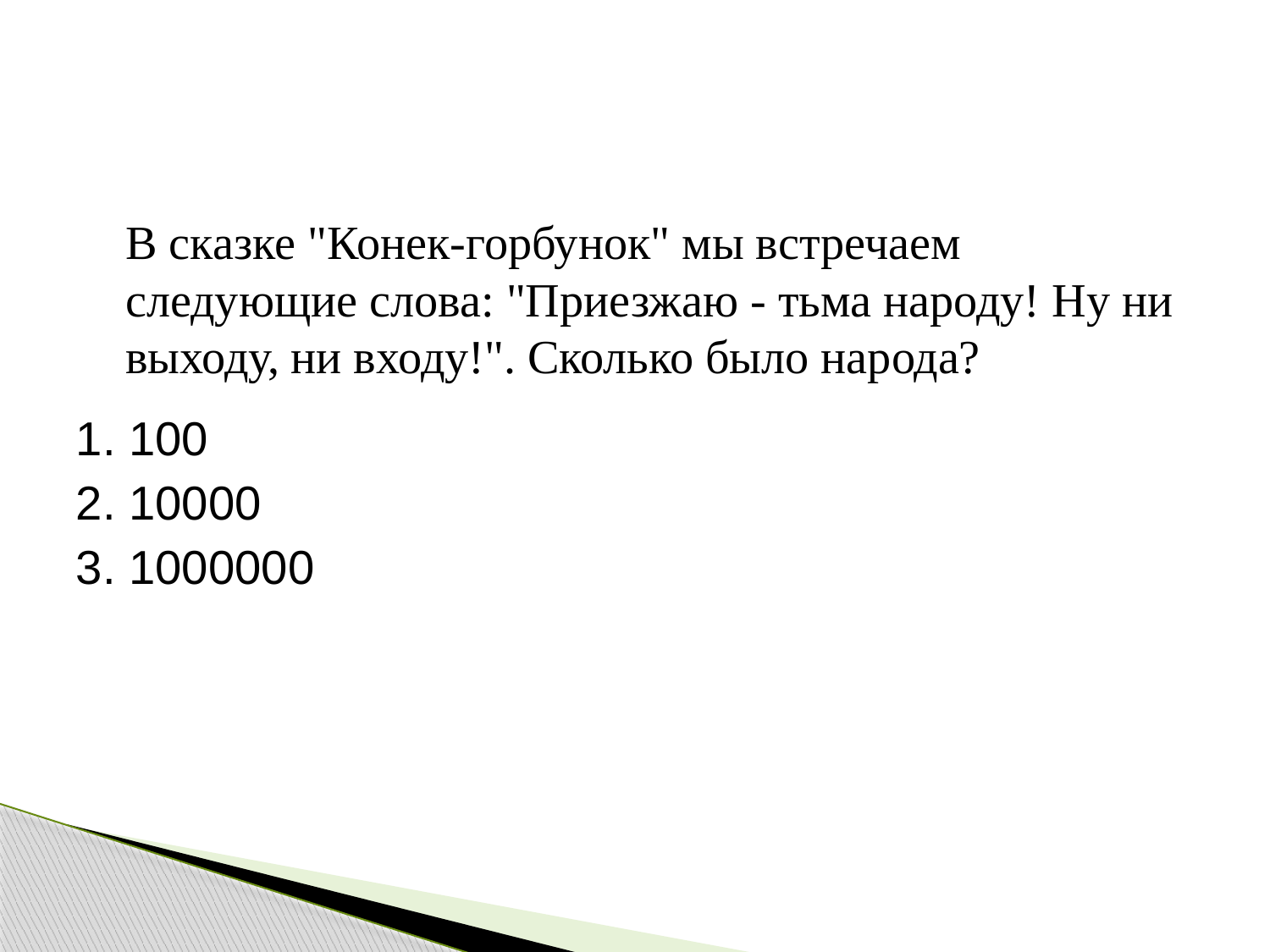

#
В сказке "Конек-горбунок" мы встречаем следующие слова: "Приезжаю - тьма народу! Ну ни выходу, ни входу!". Сколько было народа?
1. 100
2. 10000
3. 1000000